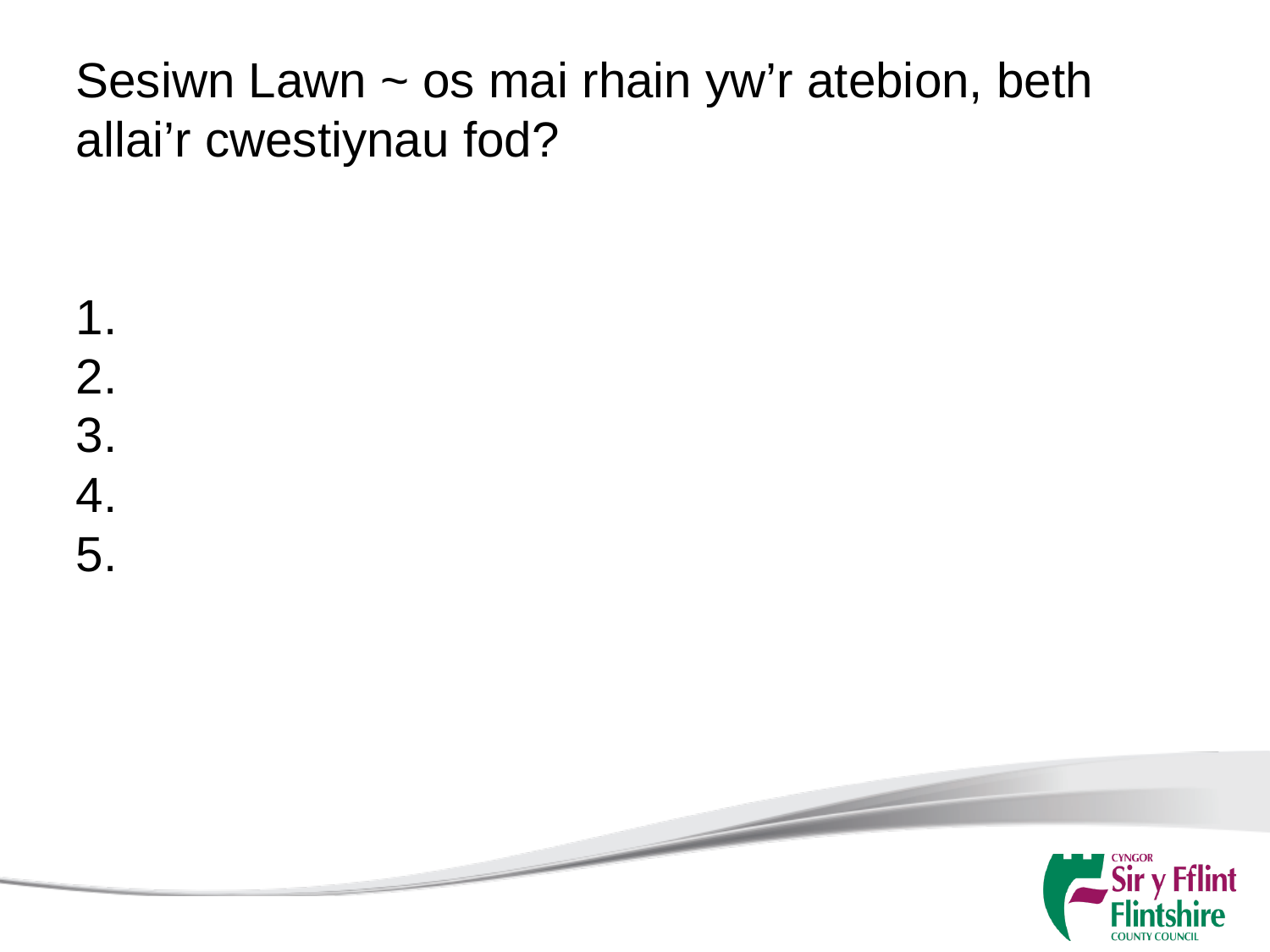

Sesiwn Lawn ~ os mai rhain yw’r atebion, beth allai’r cwestiynau fod?